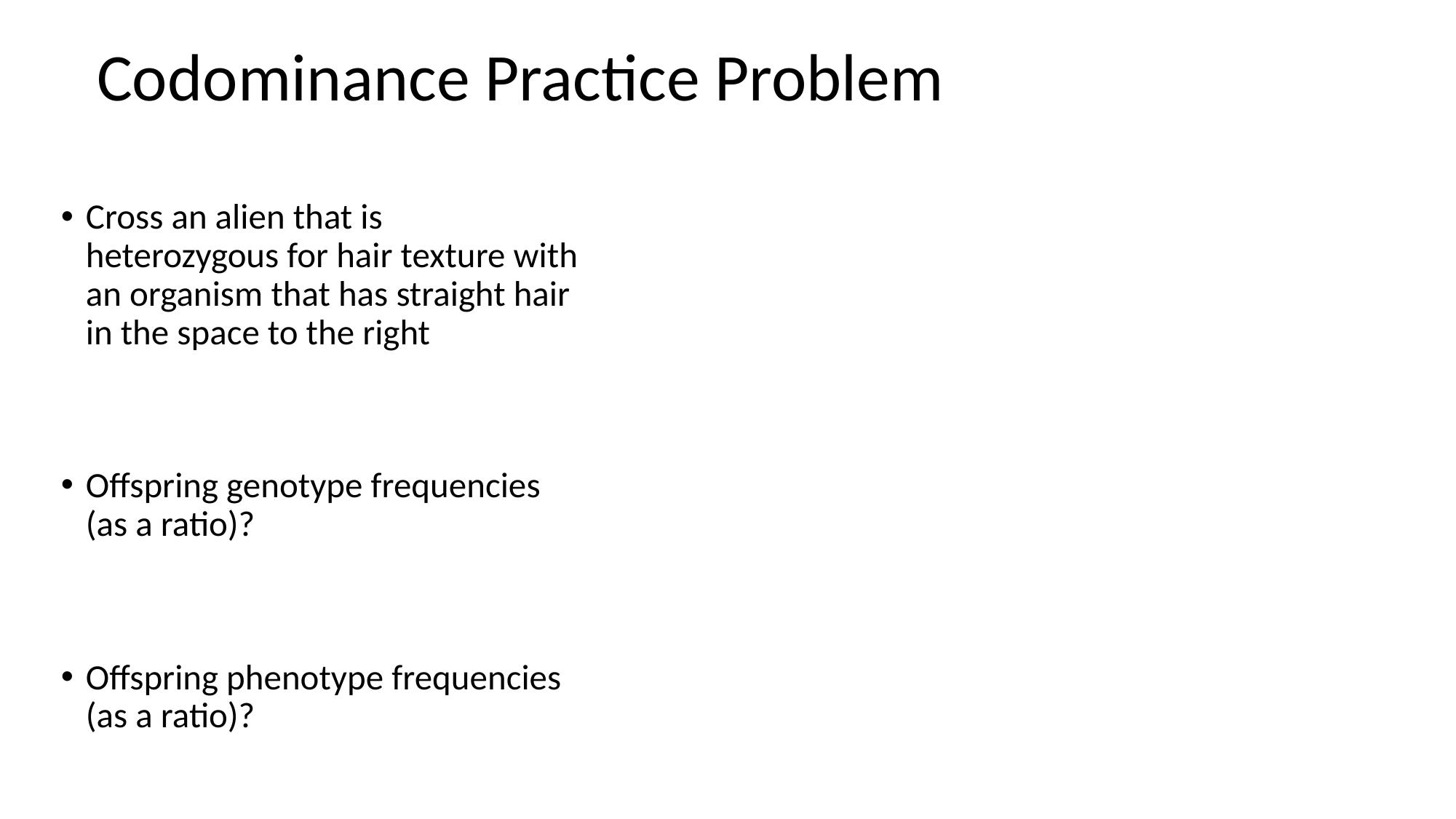

# Codominance Practice Problem
Cross an alien that is heterozygous for hair texture with an organism that has straight hair in the space to the right

Offspring genotype frequencies (as a ratio)?

Offspring phenotype frequencies (as a ratio)?